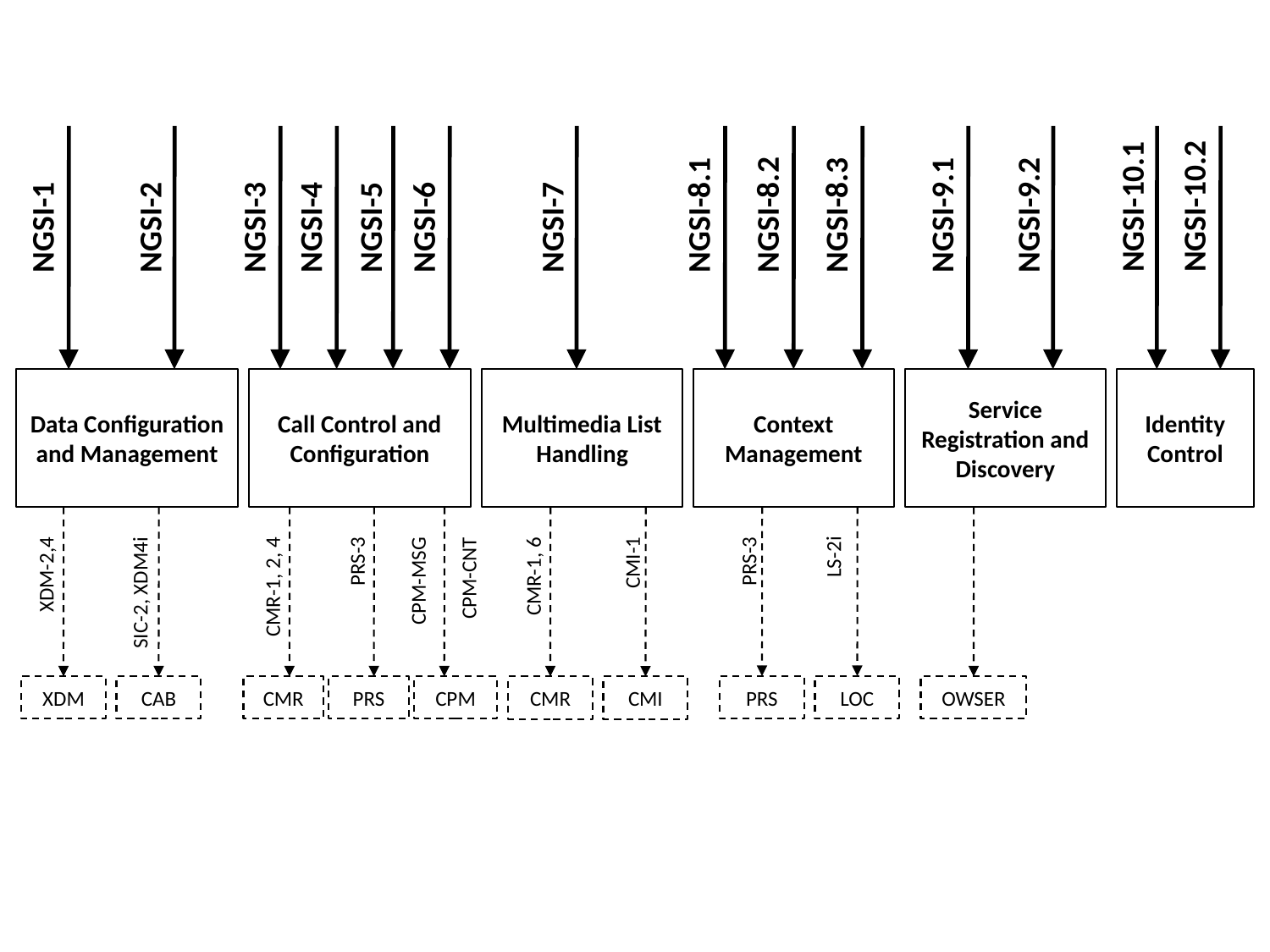

NGSI-10.1
NGSI-10.2
NGSI-8.1
NGSI-8.2
NGSI-8.3
NGSI-9.1
NGSI-9.2
NGSI-1
NGSI-2
NGSI-3
NGSI-4
NGSI-5
NGSI-6
NGSI-7
Data Configuration and Management
Call Control and Configuration
Multimedia List Handling
Context Management
Service Registration and Discovery
Identity Control
CPM-MSG

CPM-CNT
LS-2i
PRS-3
PRS-3
CMI-1
XDM-2,4
CMR-1, 6
CMR-1, 2, 4
SIC-2, XDM4i
PRS
LOC
CMR
CMI
XDM
CAB
CMR
PRS
CPM
OWSER